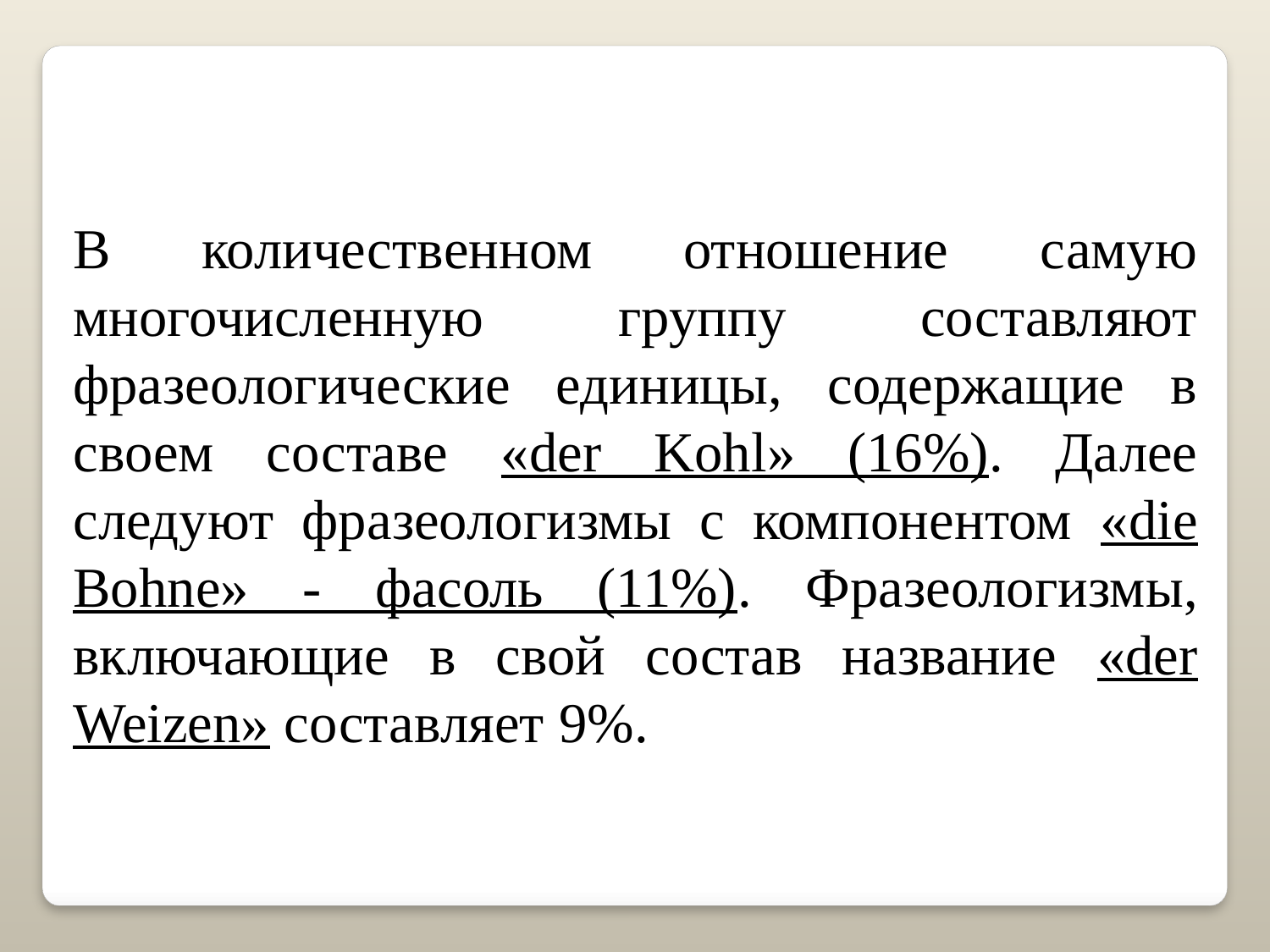

В количественном отношение самую многочисленную группу составляют фразеологические единицы, содержащие в своем составе «der Kohl» (16%). Далее следуют фразеологизмы с компонентом «die Bohne» - фасоль (11%). Фразеологизмы, включающие в свой состав название «der Weizen» составляет 9%.